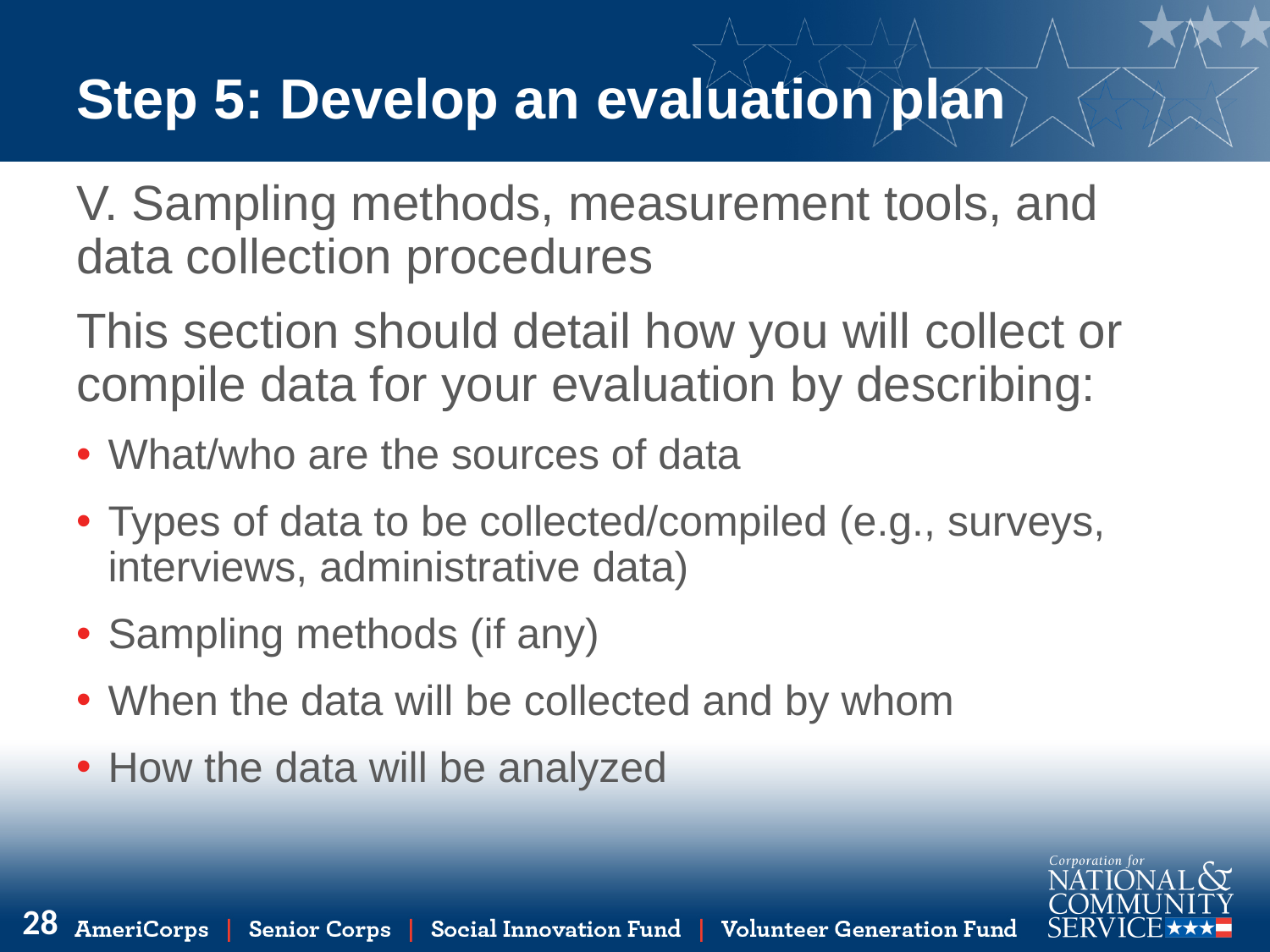

# Step 5: Develop an evaluation plan
V. Sampling methods, measurement tools, and data collection procedures
This section should detail how you will collect or compile data for your evaluation by describing:
What/who are the sources of data
Types of data to be collected/compiled (e.g., surveys, interviews, administrative data)
Sampling methods (if any)
When the data will be collected and by whom
How the data will be analyzed

28